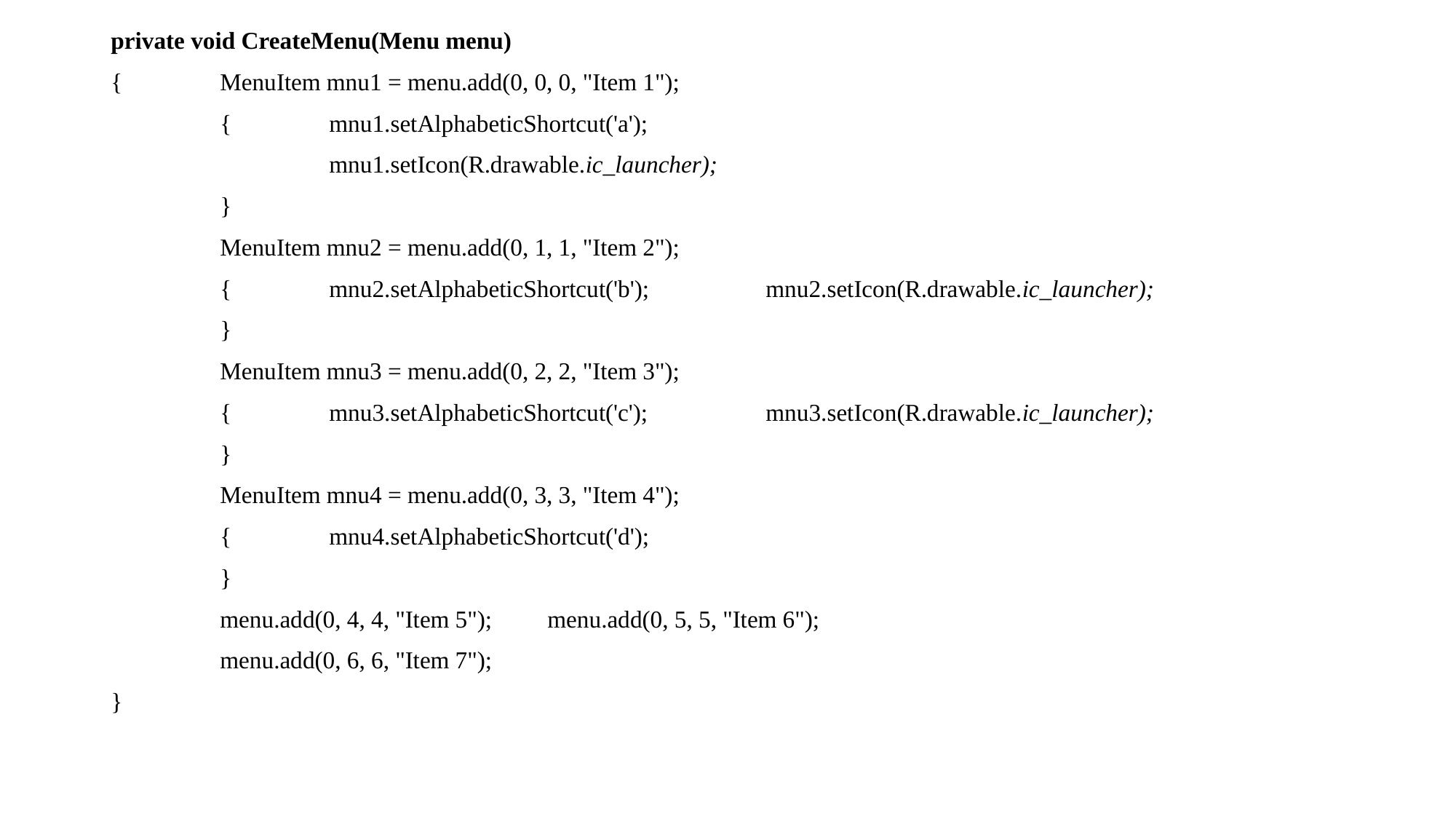

private void CreateMenu(Menu menu)
{	MenuItem mnu1 = menu.add(0, 0, 0, "Item 1");
	{	mnu1.setAlphabeticShortcut('a');
		mnu1.setIcon(R.drawable.ic_launcher);
	}
	MenuItem mnu2 = menu.add(0, 1, 1, "Item 2");
	{	mnu2.setAlphabeticShortcut('b');		mnu2.setIcon(R.drawable.ic_launcher);
	}
	MenuItem mnu3 = menu.add(0, 2, 2, "Item 3");
	{	mnu3.setAlphabeticShortcut('c');		mnu3.setIcon(R.drawable.ic_launcher);
	}
	MenuItem mnu4 = menu.add(0, 3, 3, "Item 4");
	{	mnu4.setAlphabeticShortcut('d');
	}
	menu.add(0, 4, 4, "Item 5");	menu.add(0, 5, 5, "Item 6");
	menu.add(0, 6, 6, "Item 7");
}